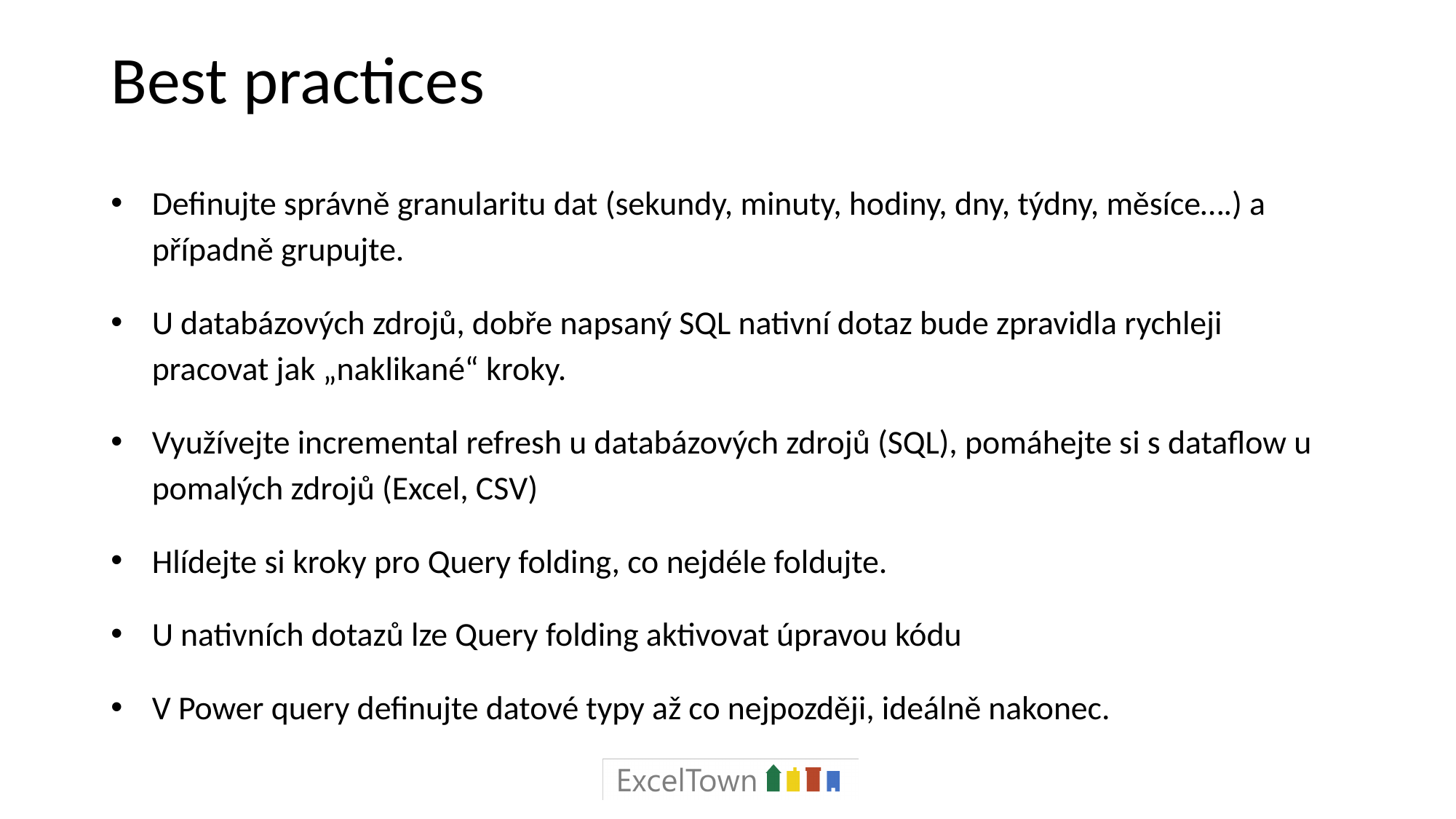

# Best practices
Definujte správně granularitu dat (sekundy, minuty, hodiny, dny, týdny, měsíce….) a případně grupujte.
U databázových zdrojů, dobře napsaný SQL nativní dotaz bude zpravidla rychleji pracovat jak „naklikané“ kroky.
Využívejte incremental refresh u databázových zdrojů (SQL), pomáhejte si s dataflow u pomalých zdrojů (Excel, CSV)
Hlídejte si kroky pro Query folding, co nejdéle foldujte.
U nativních dotazů lze Query folding aktivovat úpravou kódu
V Power query definujte datové typy až co nejpozději, ideálně nakonec.